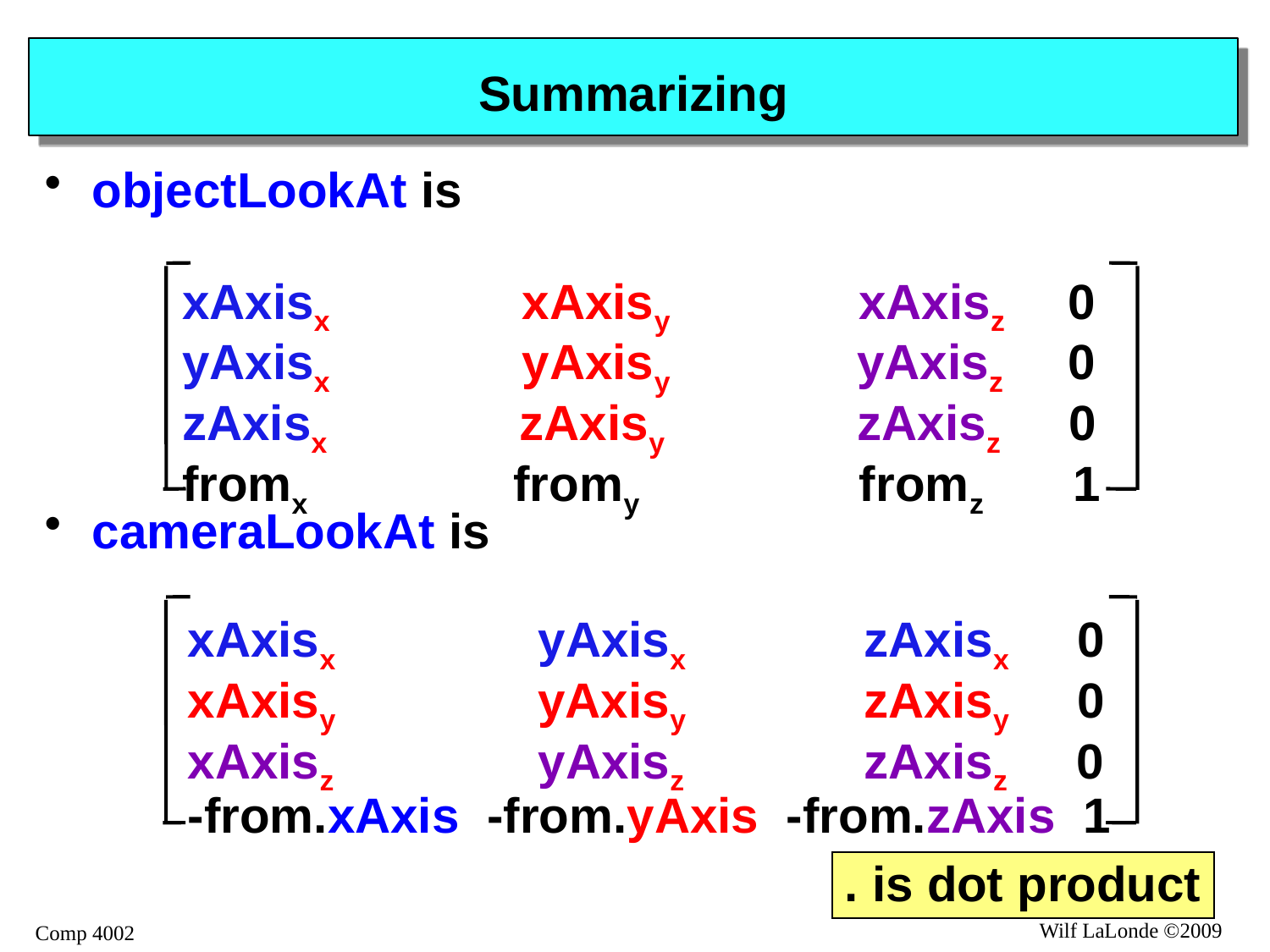

# Summarizing
objectLookAt is

xAxisx              xAxisy              xAxisz     0
yAxisx              yAxisy              yAxisz     0
zAxisx              zAxisy              zAxisz      0
fromx               fromy                fromz       1
cameraLookAt is

xAxisx 	       yAxisx 	   zAxisx     0
xAxisy 	       yAxisy 	   zAxisy     0
xAxisz 	       yAxisz 	   zAxisz     0
-from.xAxis  -from.yAxis  -from.zAxis  1
. is dot product